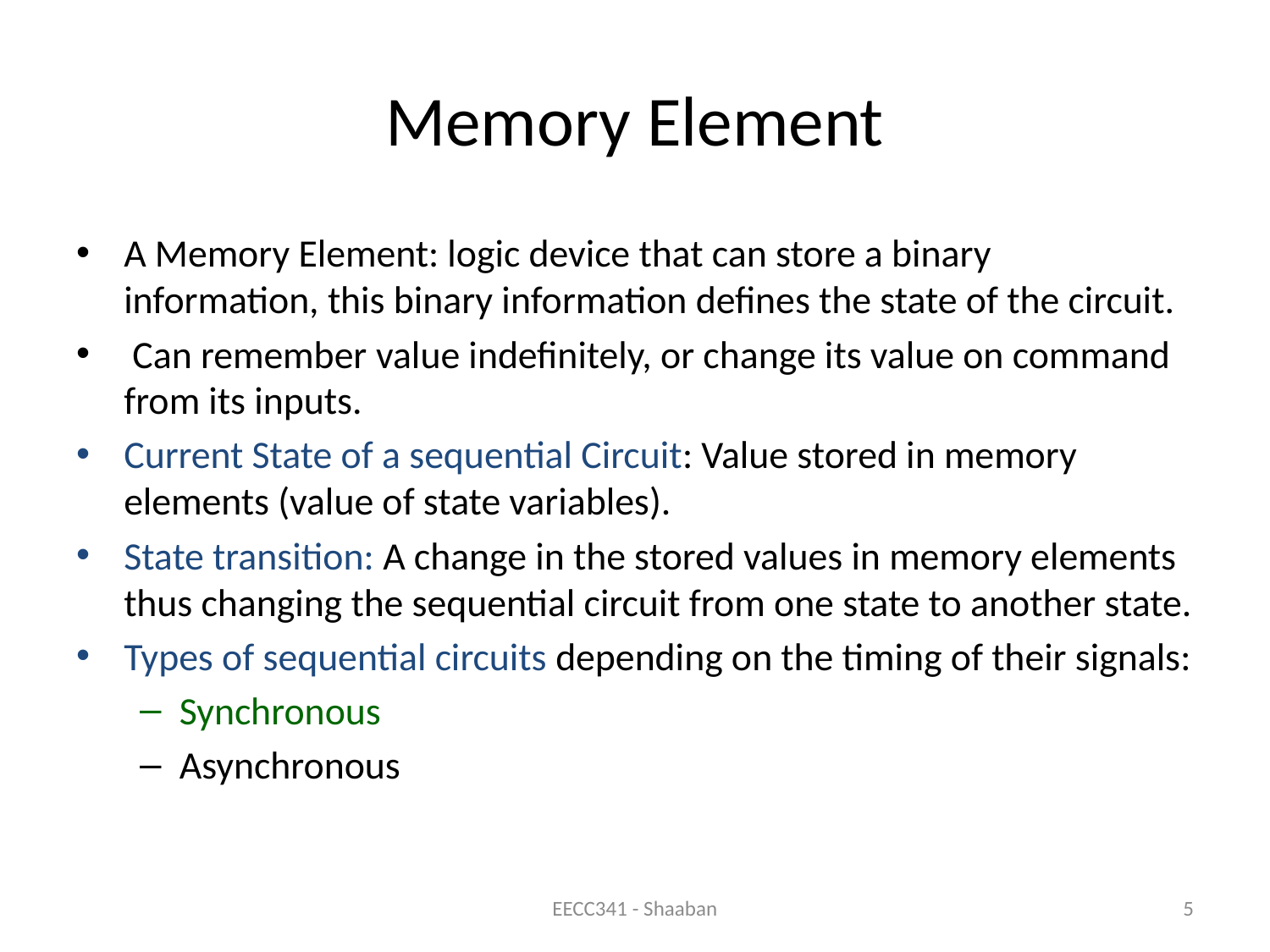

# Memory Element
A Memory Element: logic device that can store a binary information, this binary information defines the state of the circuit.
 Can remember value indefinitely, or change its value on command from its inputs.
Current State of a sequential Circuit: Value stored in memory elements (value of state variables).
State transition: A change in the stored values in memory elements thus changing the sequential circuit from one state to another state.
Types of sequential circuits depending on the timing of their signals:
Synchronous
Asynchronous
EECC341 - Shaaban
5